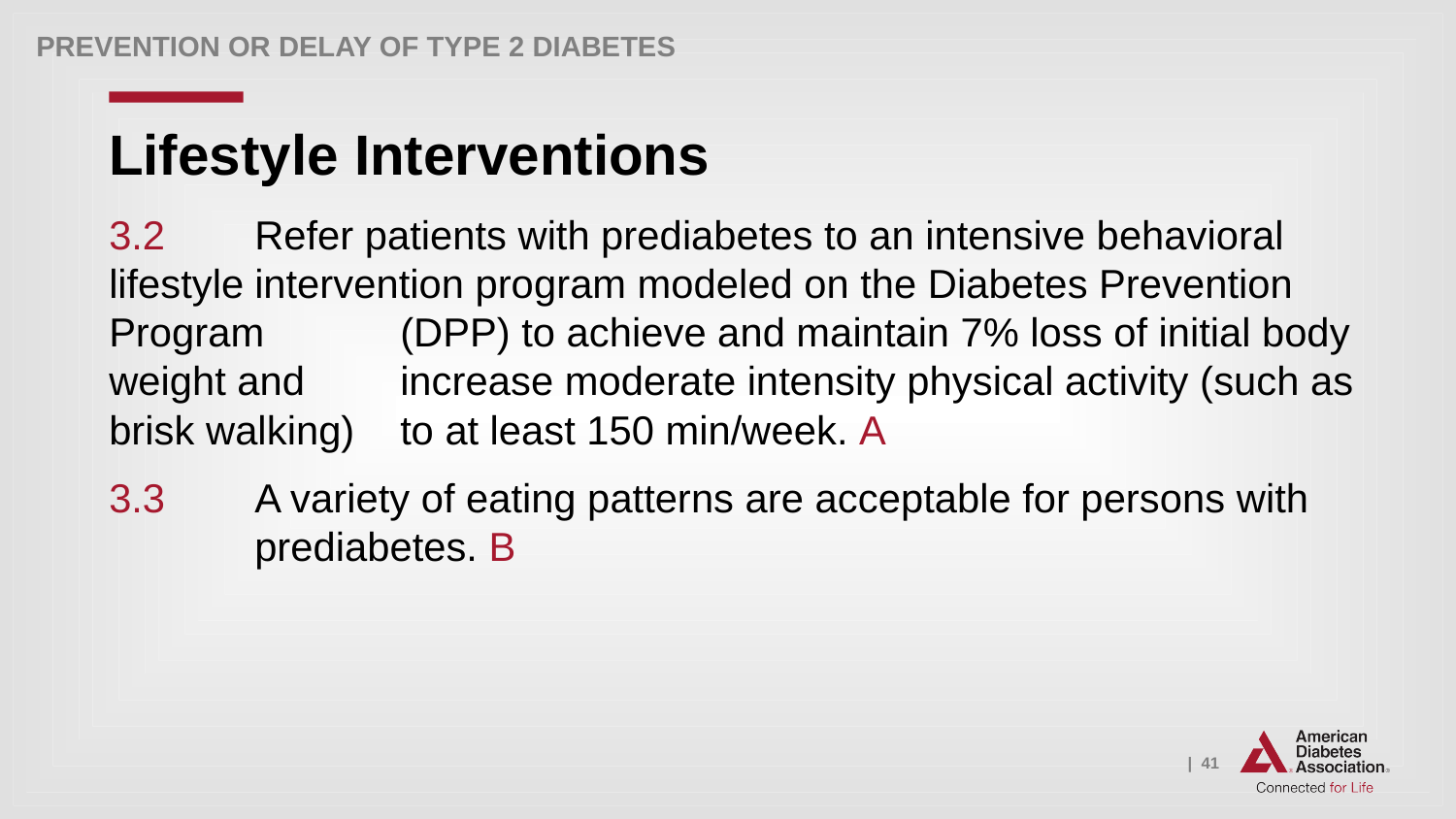

Prevention or Delay of Type 2 Diabetes
# Lifestyle Interventions
3.2 	Refer patients with prediabetes to an intensive behavioral lifestyle	intervention program modeled on the Diabetes Prevention Program 	(DPP) to achieve and maintain 7% loss of initial body weight and 	increase moderate intensity physical activity (such as brisk walking) 	to at least 150 min/week. A
3.3 	A variety of eating patterns are acceptable for persons with 	prediabetes. B